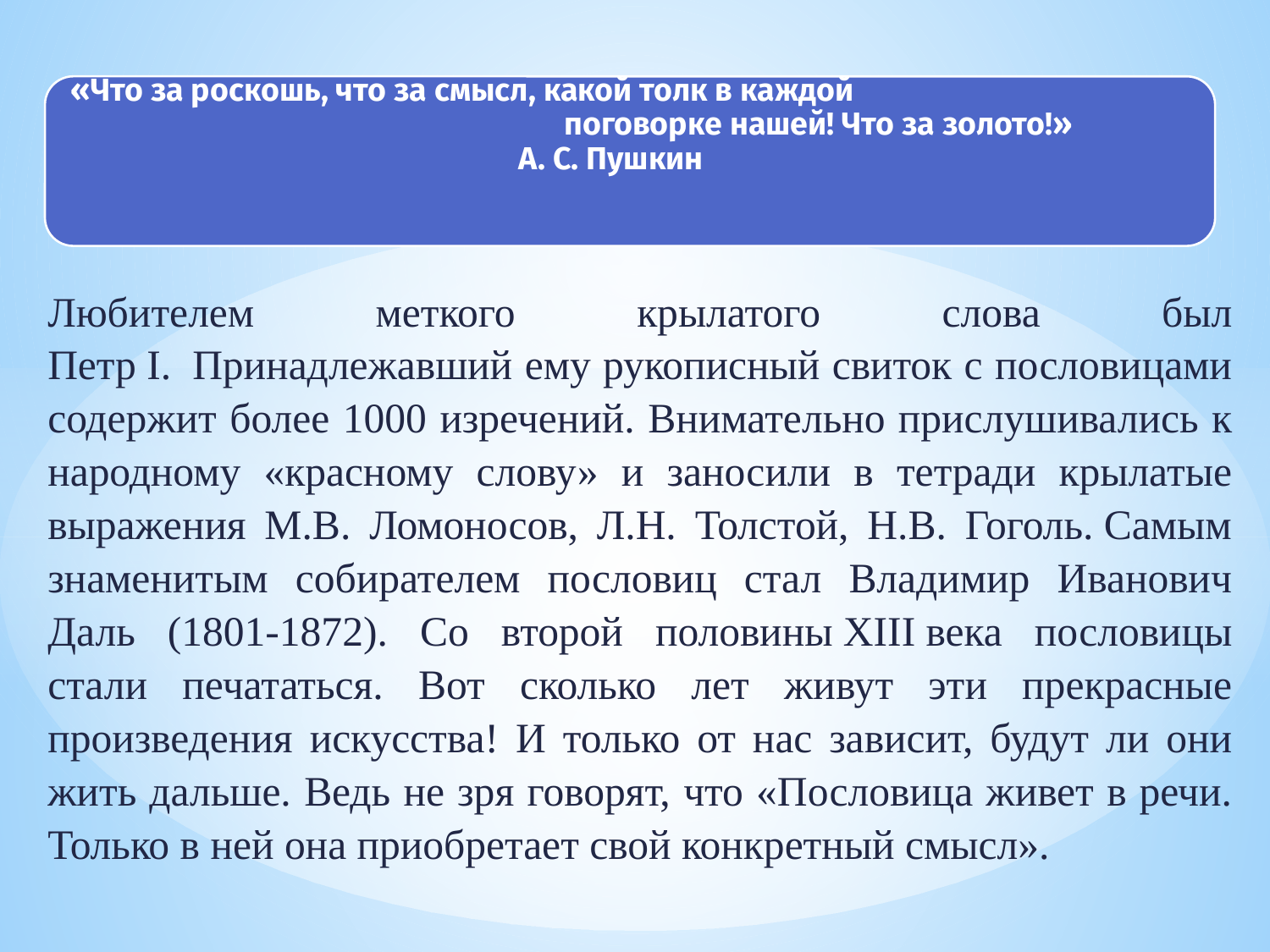

«Что за роскошь, что за смысл, какой толк в каждой
                                                                 поговорке нашей! Что за золото!»                                                                            А. С. Пушкин
Любителем меткого крылатого слова был Петр I.  Принадлежавший ему рукописный свиток с пословицами содержит более 1000 изречений. Внимательно прислушивались к народному «красному слову» и заносили в тетради крылатые выражения М.В. Ломоносов, Л.Н. Толстой, Н.В. Гоголь. Самым знаменитым собирателем пословиц стал Владимир Иванович Даль (1801-1872). Со второй половины XIII века пословицы стали печататься. Вот сколько лет живут эти прекрасные произведения искусства! И только от нас зависит, будут ли они жить дальше. Ведь не зря говорят, что «Пословица живет в речи. Только в ней она приобретает свой конкретный смысл».